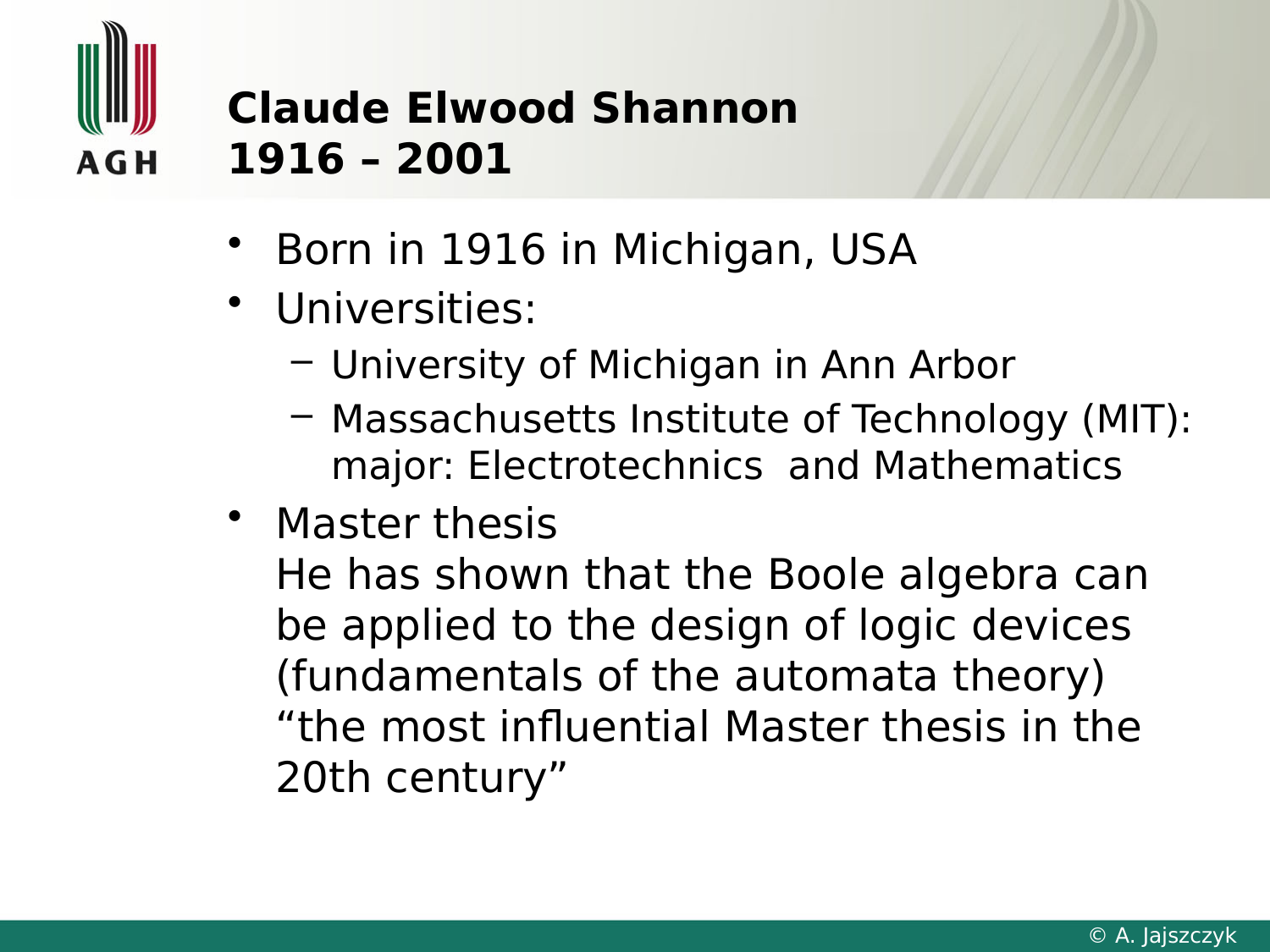

# Claude Elwood Shannon 1916 – 2001
Born in 1916 in Michigan, USA
Universities:
University of Michigan in Ann Arbor
Massachusetts Institute of Technology (MIT):
major: Electrotechnics  and Mathematics
Master thesis
He has shown that the Boole algebra can
be applied to the design of logic devices (fundamentals of the automata theory)
“the most influential Master thesis in the 20th century”